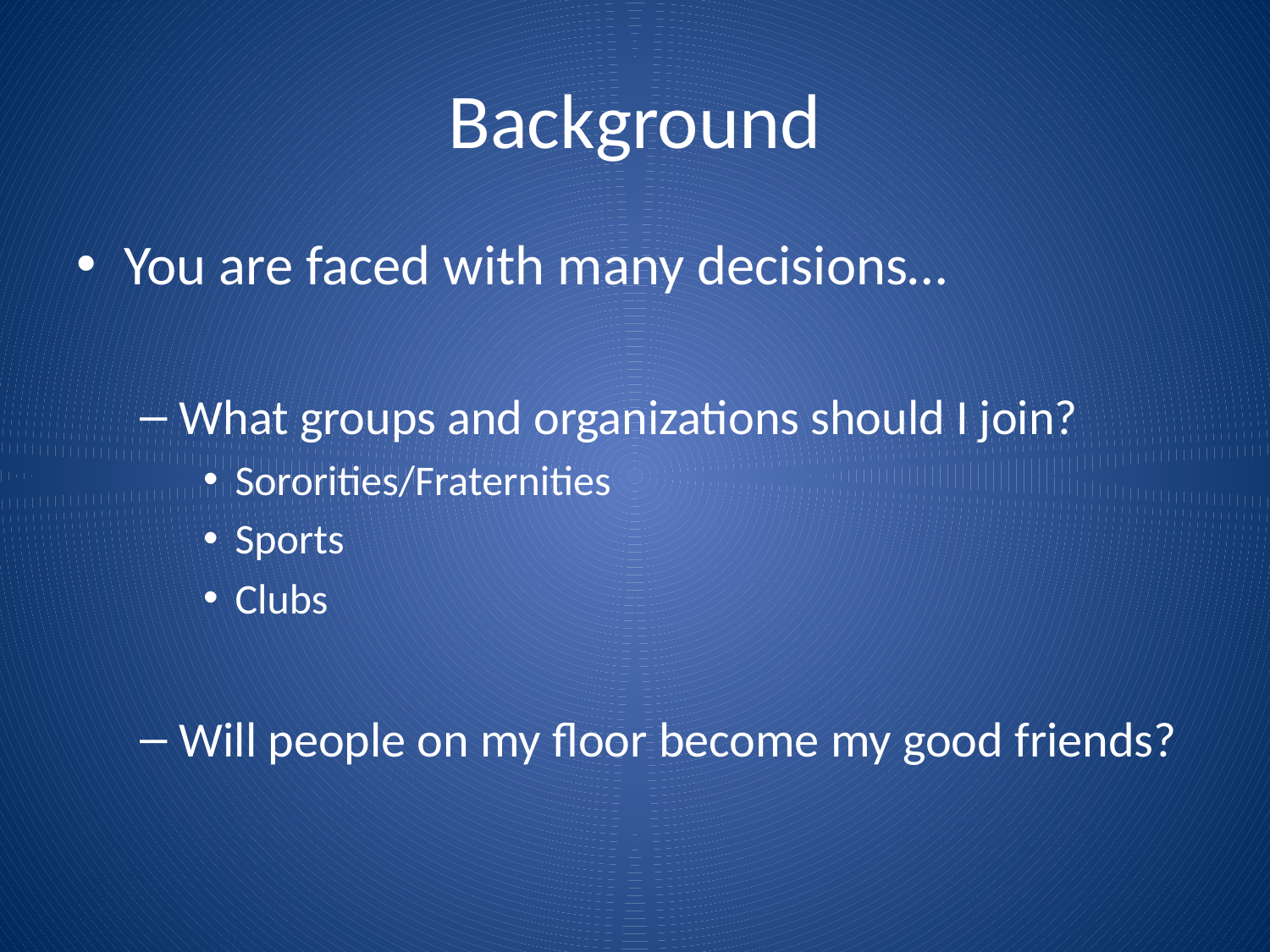

# Background
You are faced with many decisions…

What groups and organizations should I join?
Sororities/Fraternities
Sports
Clubs

Will people on my floor become my good friends?